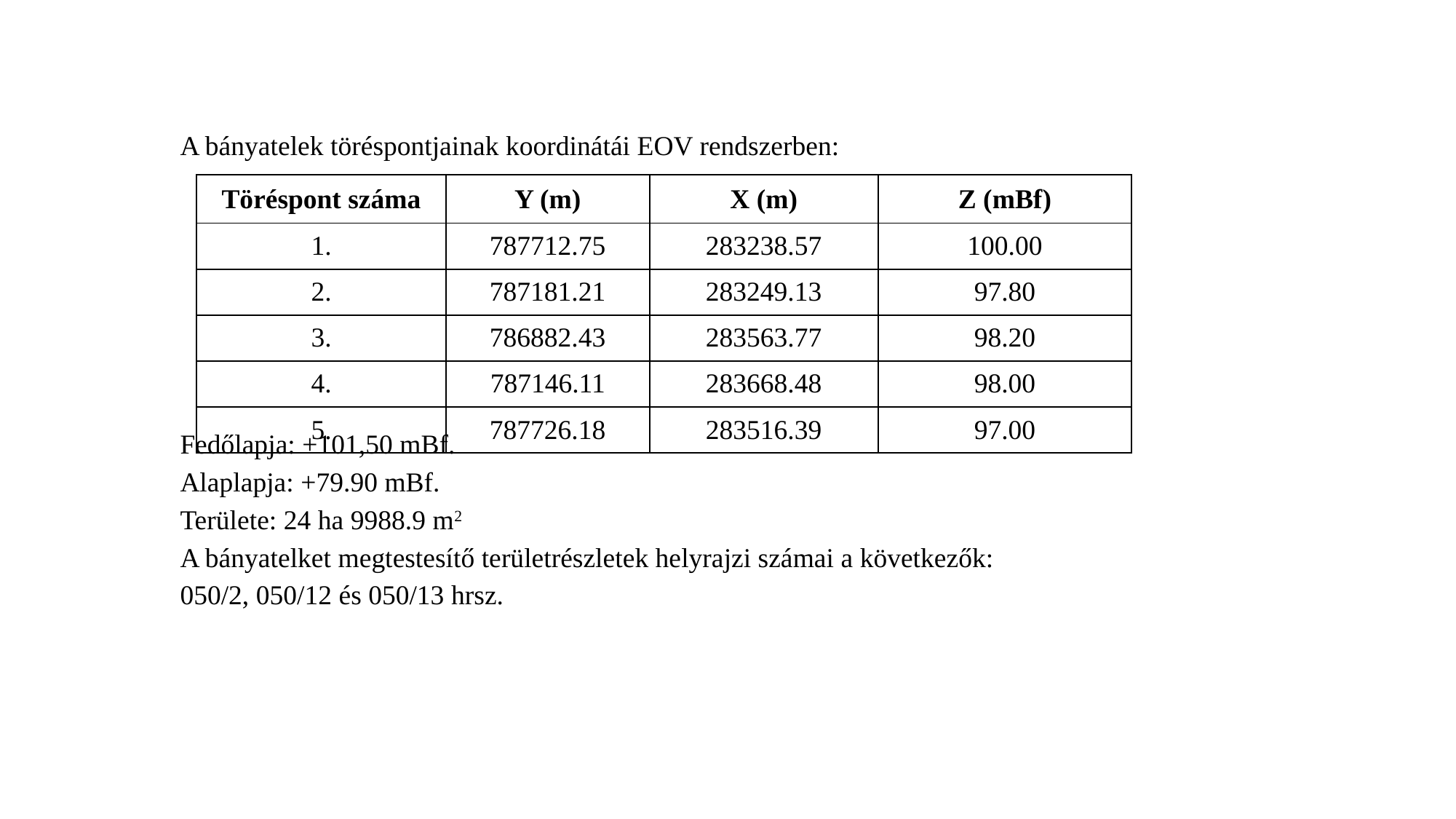

A bányatelek töréspontjainak koordinátái EOV rendszerben:

Fedőlapja: +101,50 mBf.
Alaplapja: +79.90 mBf.
Területe: 24 ha 9988.9 m2
A bányatelket megtestesítő területrészletek helyrajzi számai a következők:
050/2, 050/12 és 050/13 hrsz.

| Töréspont száma | Y (m) | X (m) | Z (mBf) |
| --- | --- | --- | --- |
| 1. | 787712.75 | 283238.57 | 100.00 |
| 2. | 787181.21 | 283249.13 | 97.80 |
| 3. | 786882.43 | 283563.77 | 98.20 |
| 4. | 787146.11 | 283668.48 | 98.00 |
| 5. | 787726.18 | 283516.39 | 97.00 |